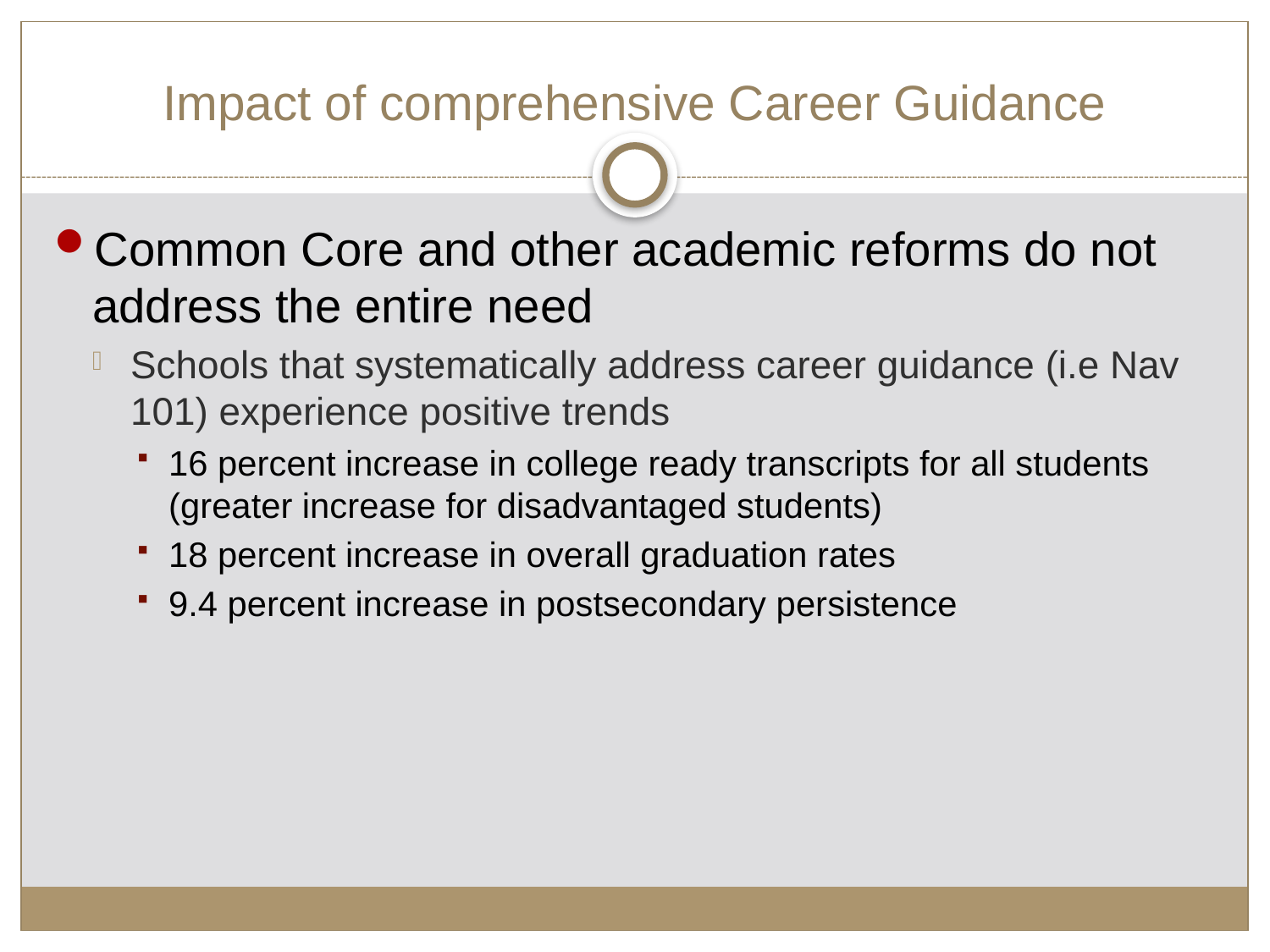

# Impact of comprehensive Career Guidance
Common Core and other academic reforms do not address the entire need
Schools that systematically address career guidance (i.e Nav 101) experience positive trends
16 percent increase in college ready transcripts for all students (greater increase for disadvantaged students)
18 percent increase in overall graduation rates
9.4 percent increase in postsecondary persistence